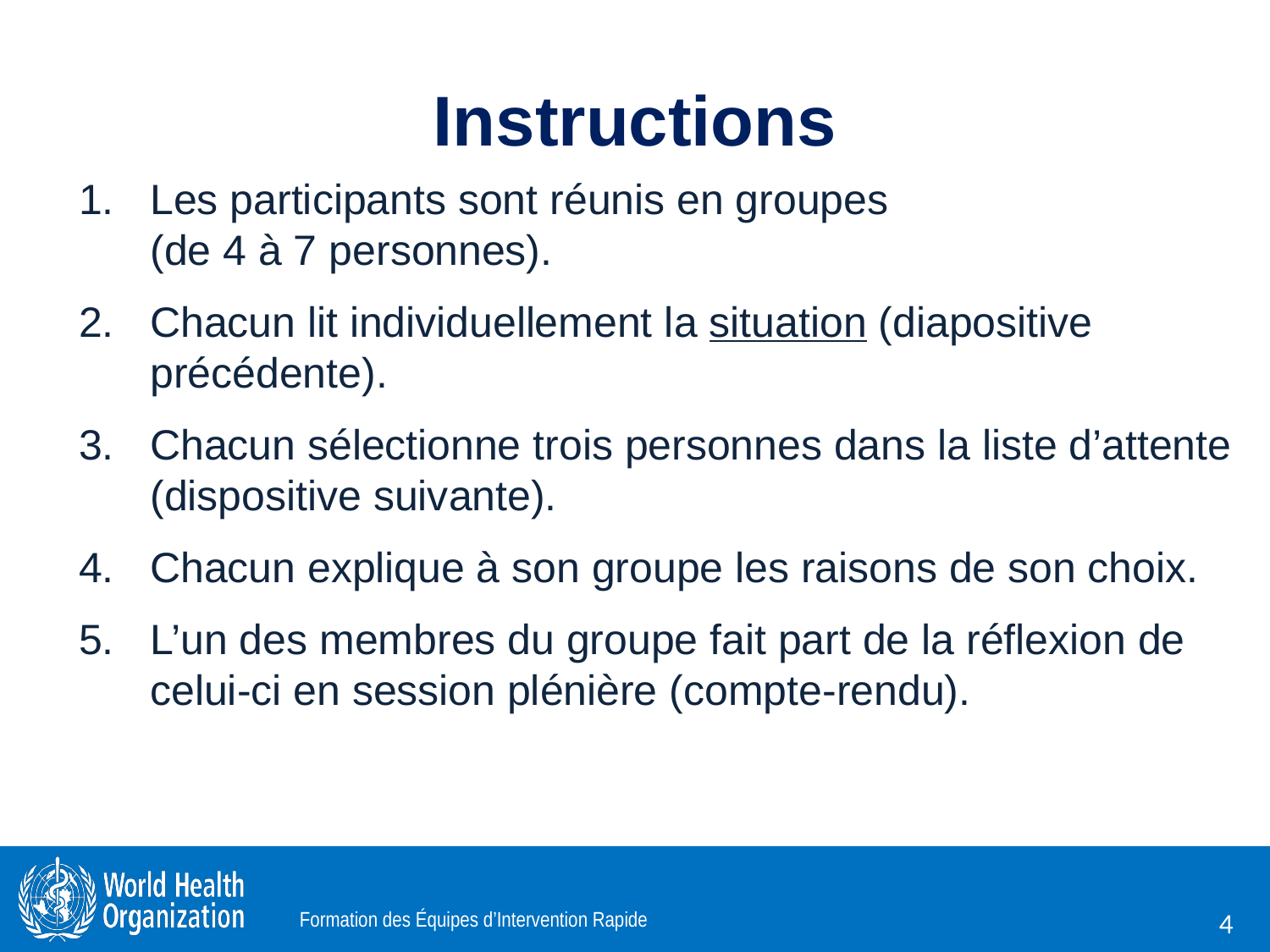

# Instructions
Les participants sont réunis en groupes
(de 4 à 7 personnes).
Chacun lit individuellement la situation (diapositive précédente).
Chacun sélectionne trois personnes dans la liste d’attente (dispositive suivante).
Chacun explique à son groupe les raisons de son choix.
L’un des membres du groupe fait part de la réflexion de celui-ci en session plénière (compte-rendu).